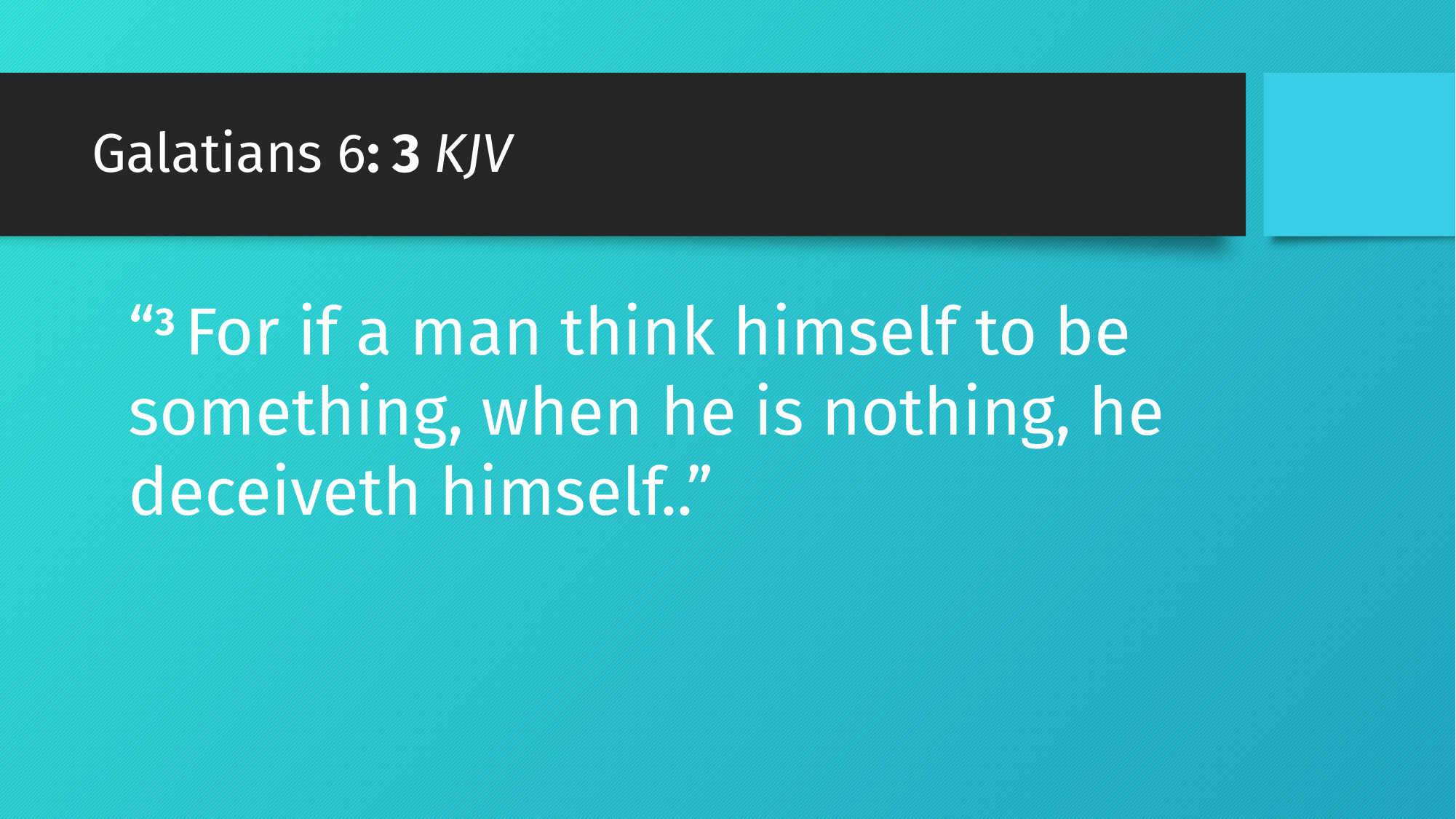

# Galatians 6: 3 KJV
“3 For if a man think himself to be something, when he is nothing, he deceiveth himself..”